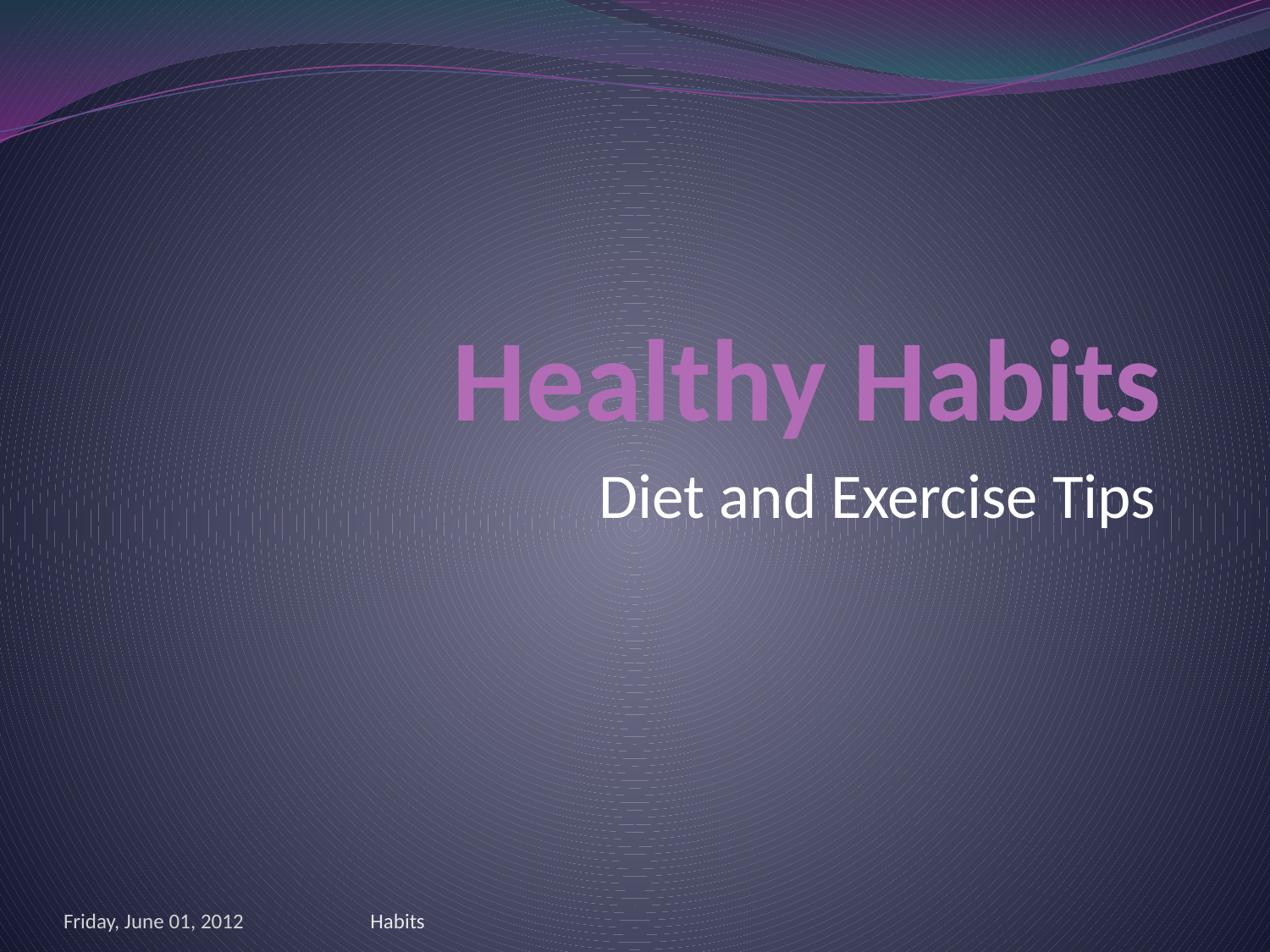

# Healthy Habits
Diet and Exercise Tips
Friday, June 01, 2012
Habits